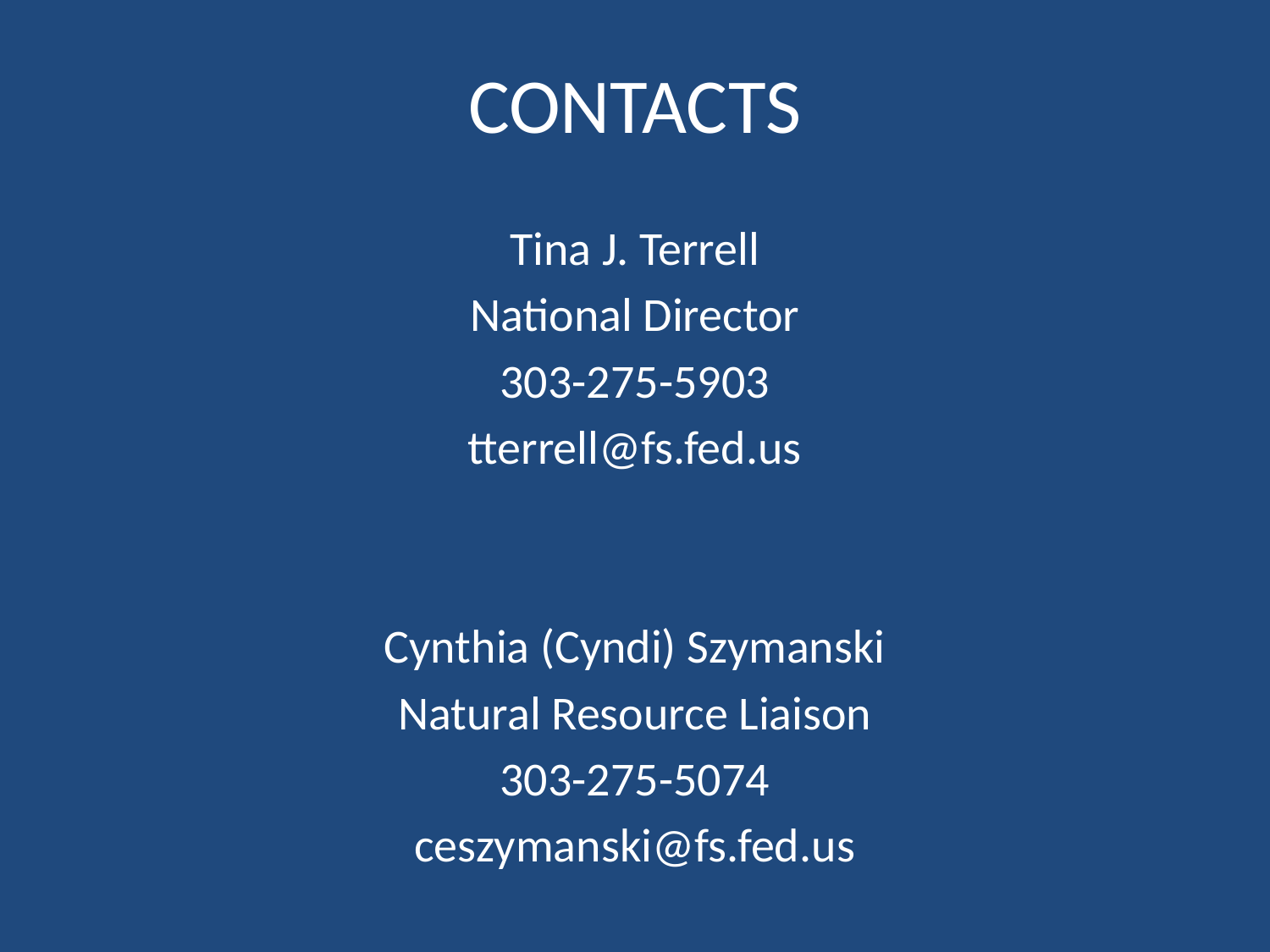

# CONTACTS
Tina J. Terrell
National Director
303-275-5903
tterrell@fs.fed.us

Cynthia (Cyndi) Szymanski
Natural Resource Liaison
303-275-5074
ceszymanski@fs.fed.us